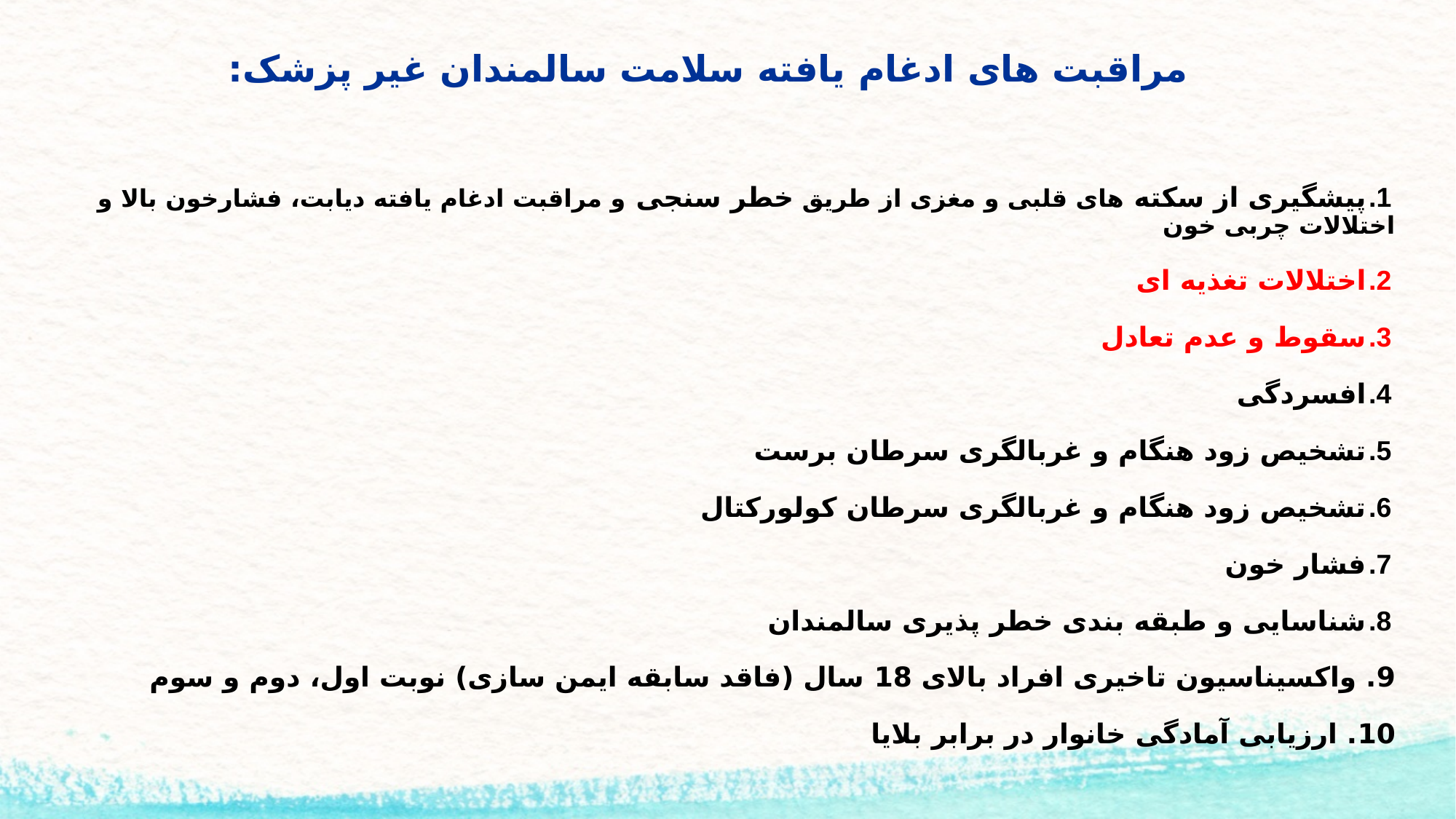

مراقبت های ادغام یافته سلامت سالمندان غیر پزشک:

پیشگیری از سکته های قلبی و مغزی از طریق خطر سنجی و مراقبت ادغام یافته دیابت، فشارخون بالا و اختلالات چربی خون
اختلالات تغذیه ای
سقوط و عدم تعادل
افسردگی
تشخیص زود هنگام و غربالگری سرطان برست
تشخیص زود هنگام و غربالگری سرطان کولورکتال
فشار خون
شناسایی و طبقه بندی خطر پذیری سالمندان
9. واکسیناسیون تاخیری افراد بالای 18 سال (فاقد سابقه ایمن سازی) نوبت اول، دوم و سوم
10. ارزیابی آمادگی خانوار در برابر بلایا